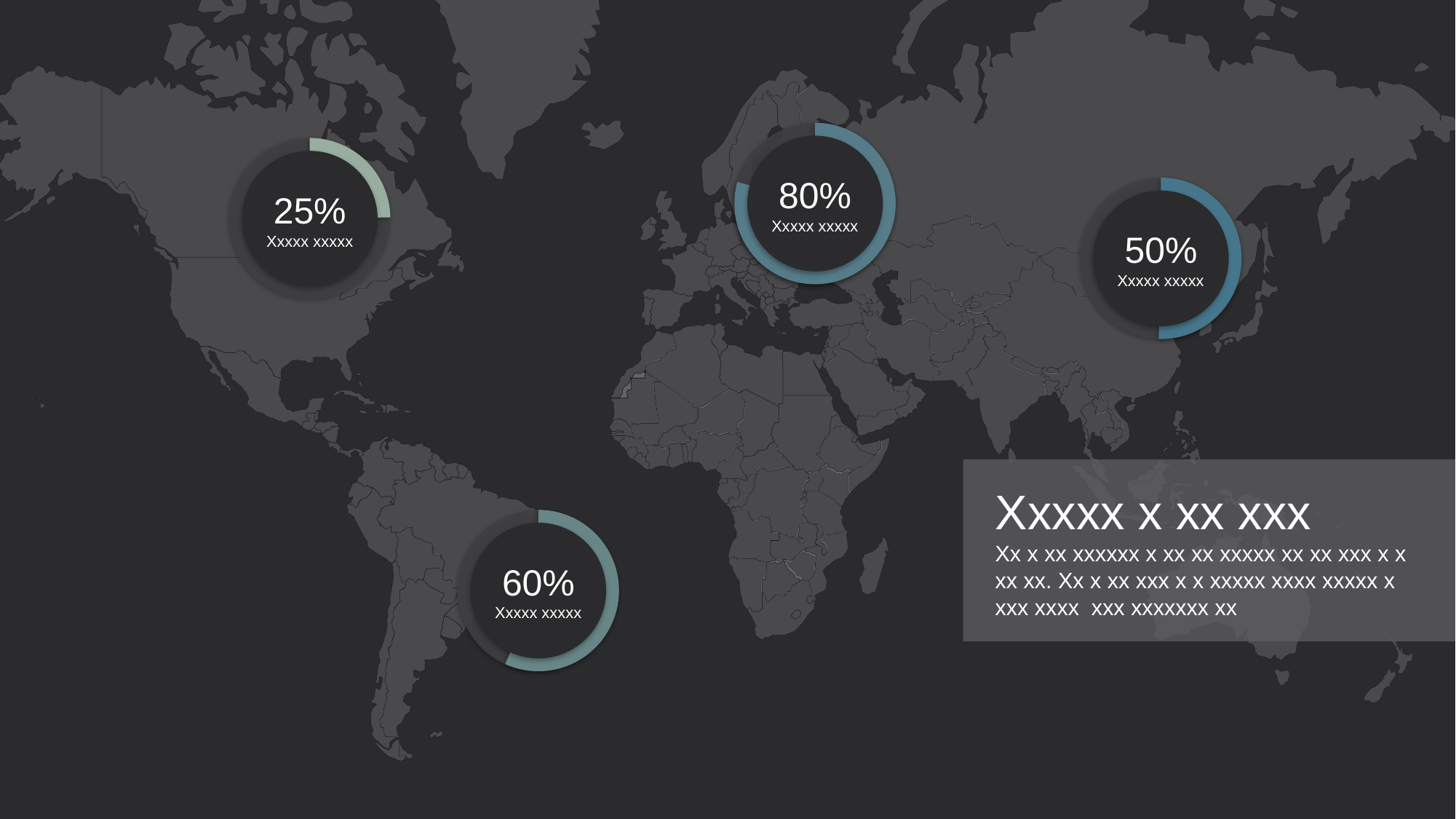

80%
Xxxxx xxxxx

25%
Xxxxx xxxxx

50%
Xxxxx xxxxx
Xxxxx x xx xxx
Xx x xx xxxxxx x xx xx xxxxx xx xx xxx x x xx xx. Xx x xx xxx x x xxxxx xxxx xxxxx x xxx xxxx  xxx xxxxxxx xx

60%
Xxxxx xxxxx